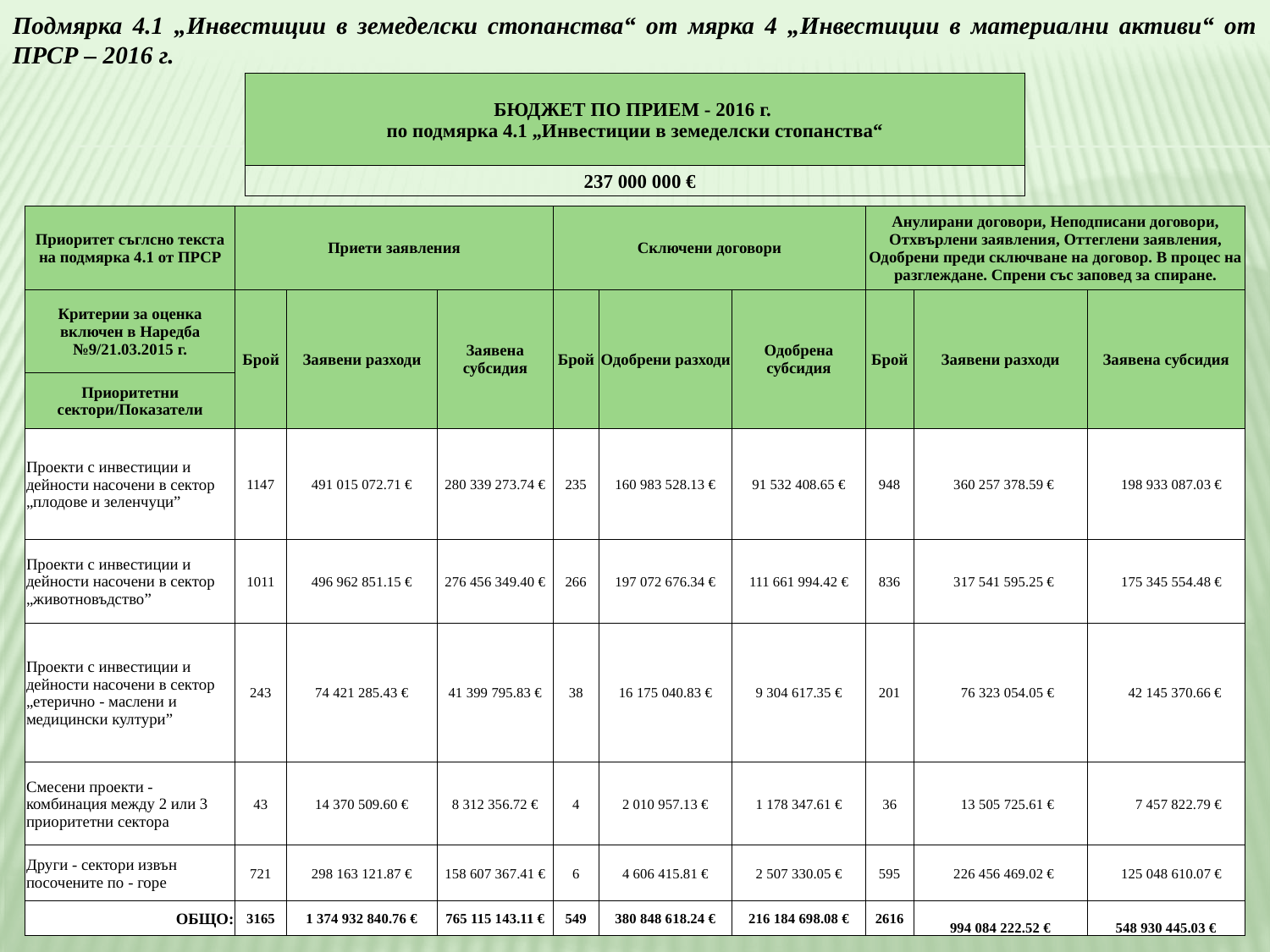

Подмярка 4.1 „Инвестиции в земеделски стопанства“ от мярка 4 „Инвестиции в материални активи“ от ПРСР – 2016 г.
| БЮДЖЕТ ПО ПРИЕМ - 2016 г. по подмярка 4.1 „Инвестиции в земеделски стопанства“ |
| --- |
| 237 000 000 € |
| Приоритет съглсно текста на подмярка 4.1 от ПРСР | Приети заявления |  |  | Сключени договори |  |  | Анулирани договори, Неподписани договори, Отхвърлени заявления, Оттеглени заявления, Одобрени преди сключване на договор. В процес на разглеждане. Спрени със заповед за спиране. |  |  |
| --- | --- | --- | --- | --- | --- | --- | --- | --- | --- |
| Критерии за оценка включен в Наредба №9/21.03.2015 г. | Брой | Заявени разходи | Заявена субсидия | Брой | Одобрени разходи | Одобрена субсидия | Брой | Заявени разходи | Заявена субсидия |
| Приоритетни сектори/Показатели |  |  |  |  |  |  |  |  |  |
| Проекти с инвестиции и дейности насочени в сектор „плодове и зеленчуци” | 1147 | 491 015 072.71 € | 280 339 273.74 € | 235 | 160 983 528.13 € | 91 532 408.65 € | 948 | 360 257 378.59 € | 198 933 087.03 € |
| Проекти с инвестиции и дейности насочени в сектор „животновъдство” | 1011 | 496 962 851.15 € | 276 456 349.40 € | 266 | 197 072 676.34 € | 111 661 994.42 € | 836 | 317 541 595.25 € | 175 345 554.48 € |
| Проекти с инвестиции и дейности насочени в сектор „етерично - маслени и медицински култури” | 243 | 74 421 285.43 € | 41 399 795.83 € | 38 | 16 175 040.83 € | 9 304 617.35 € | 201 | 76 323 054.05 € | 42 145 370.66 € |
| Смесени проекти - комбинация между 2 или 3 приоритетни сектора | 43 | 14 370 509.60 € | 8 312 356.72 € | 4 | 2 010 957.13 € | 1 178 347.61 € | 36 | 13 505 725.61 € | 7 457 822.79 € |
| Други - сектори извън посочените по - горе | 721 | 298 163 121.87 € | 158 607 367.41 € | 6 | 4 606 415.81 € | 2 507 330.05 € | 595 | 226 456 469.02 € | 125 048 610.07 € |
| ОБЩО: | 3165 | 1 374 932 840.76 € | 765 115 143.11 € | 549 | 380 848 618.24 € | 216 184 698.08 € | 2616 | 994 084 222.52 € | 548 930 445.03 € |